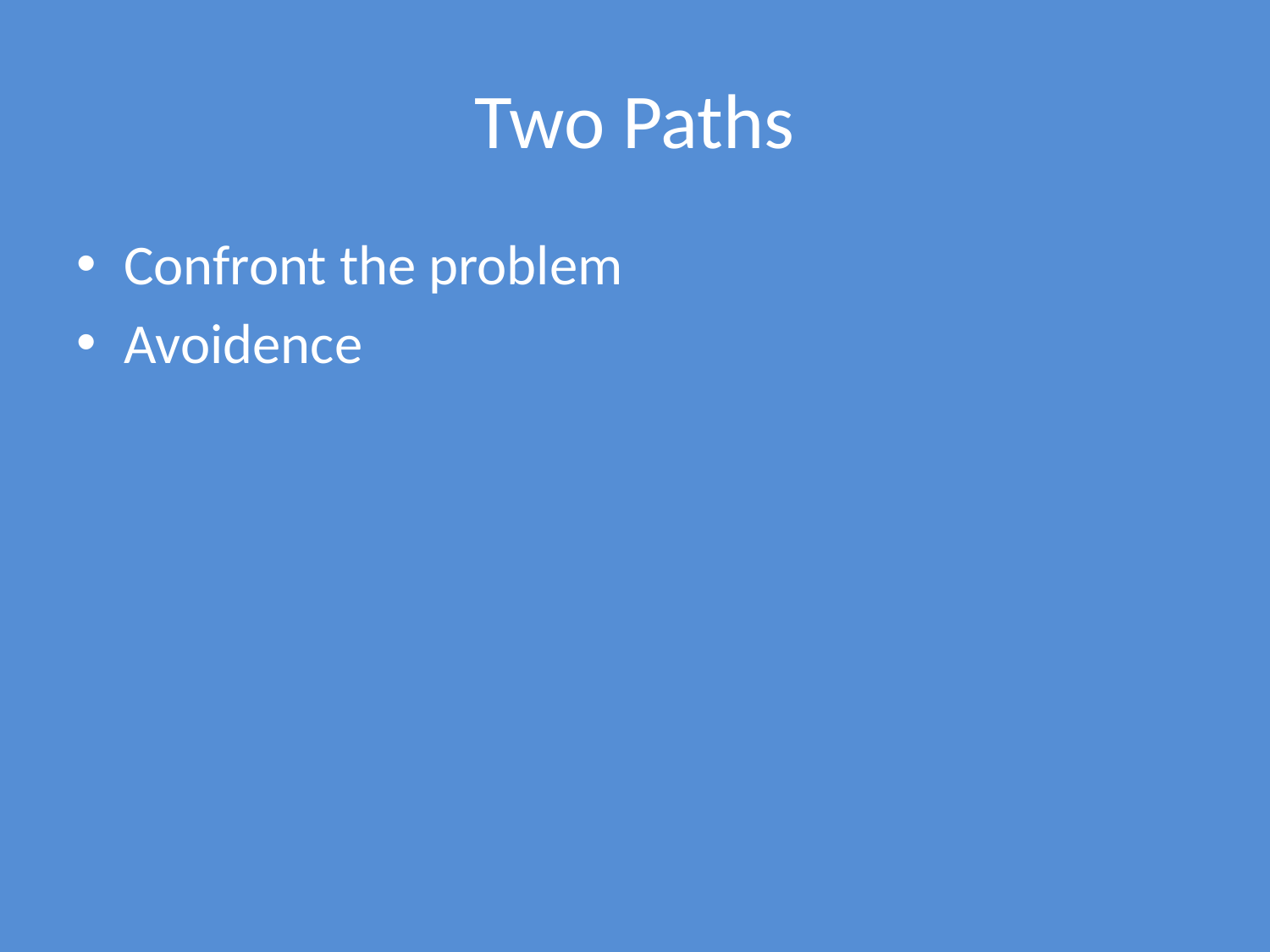

# Two Paths
Confront the problem
Avoidence